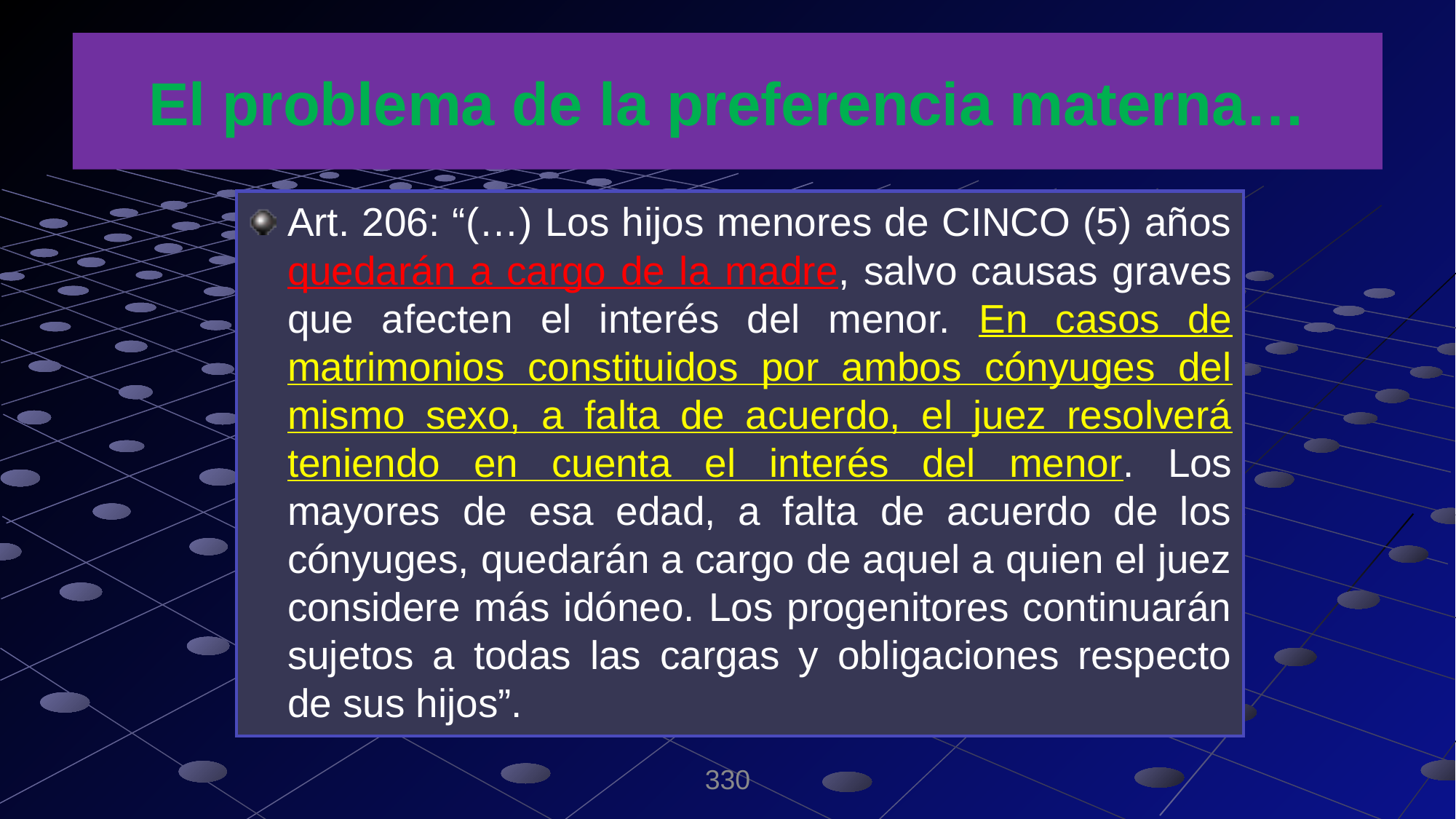

# El problema de la preferencia materna…
Art. 206: “(…) Los hijos menores de CINCO (5) años quedarán a cargo de la madre, salvo causas graves que afecten el interés del menor. En casos de matrimonios constituidos por ambos cónyuges del mismo sexo, a falta de acuerdo, el juez resolverá teniendo en cuenta el interés del menor. Los mayores de esa edad, a falta de acuerdo de los cónyuges, quedarán a cargo de aquel a quien el juez considere más idóneo. Los progenitores continuarán sujetos a todas las cargas y obligaciones respecto de sus hijos”.
330